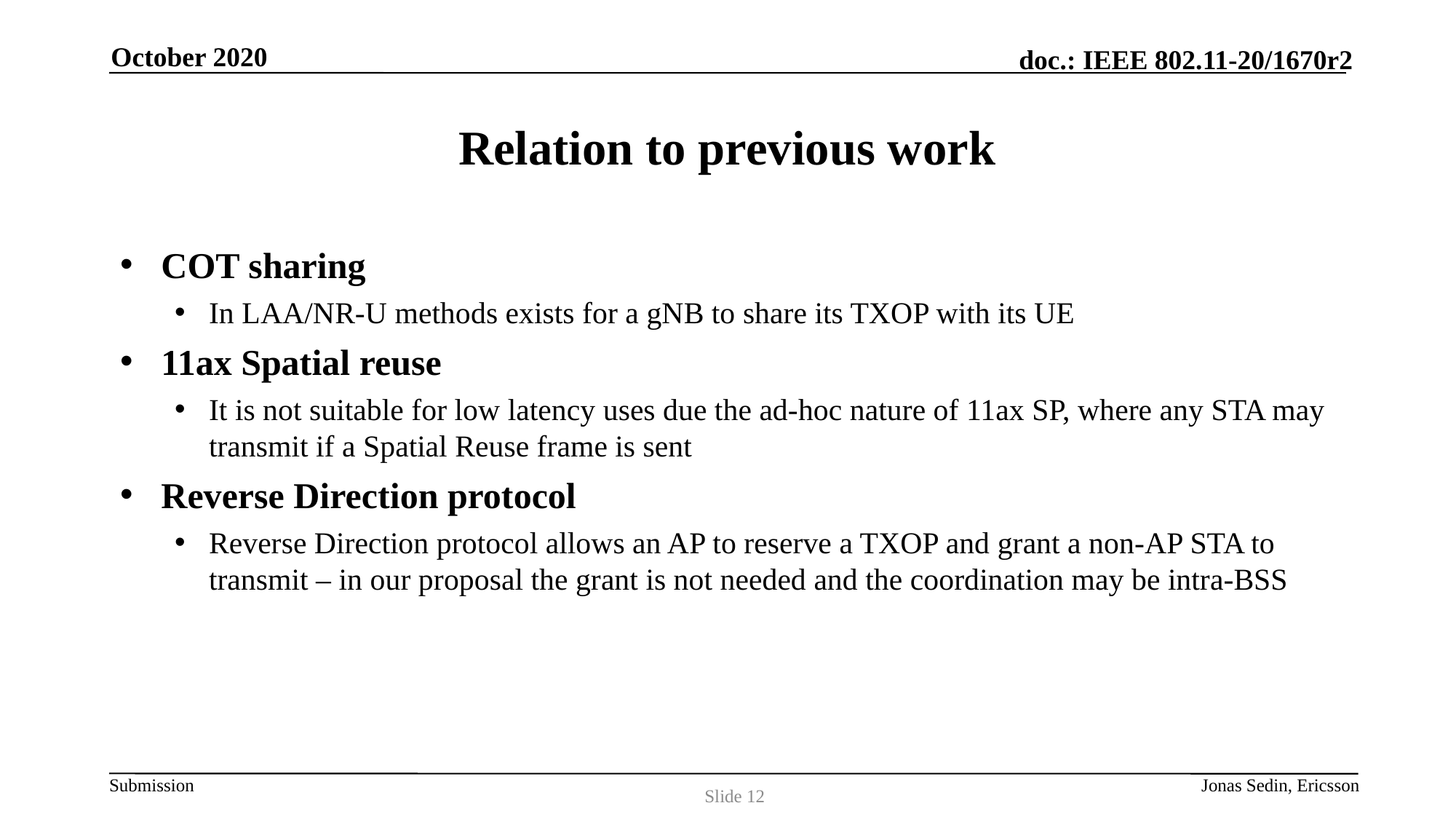

October 2020
# Relation to previous work
COT sharing
In LAA/NR-U methods exists for a gNB to share its TXOP with its UE
11ax Spatial reuse
It is not suitable for low latency uses due the ad-hoc nature of 11ax SP, where any STA may transmit if a Spatial Reuse frame is sent
Reverse Direction protocol
Reverse Direction protocol allows an AP to reserve a TXOP and grant a non-AP STA to transmit – in our proposal the grant is not needed and the coordination may be intra-BSS
Slide 12
Jonas Sedin, Ericsson